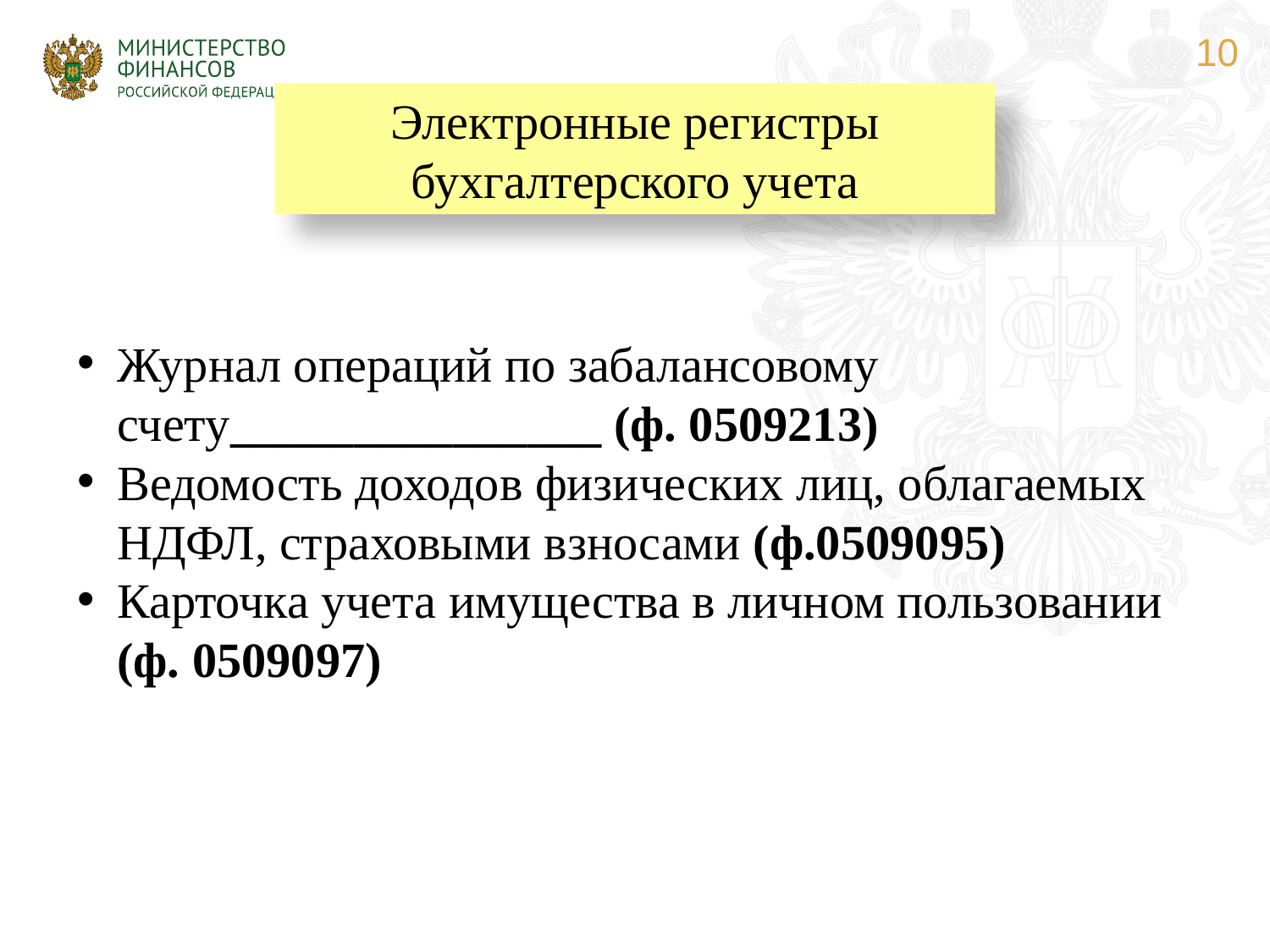

Электронные регистры бухгалтерского учета
Журнал операций по забалансовому счету_______________ (ф. 0509213)
Ведомость доходов физических лиц, облагаемых НДФЛ, страховыми взносами (ф.0509095)
Карточка учета имущества в личном пользовании (ф. 0509097)